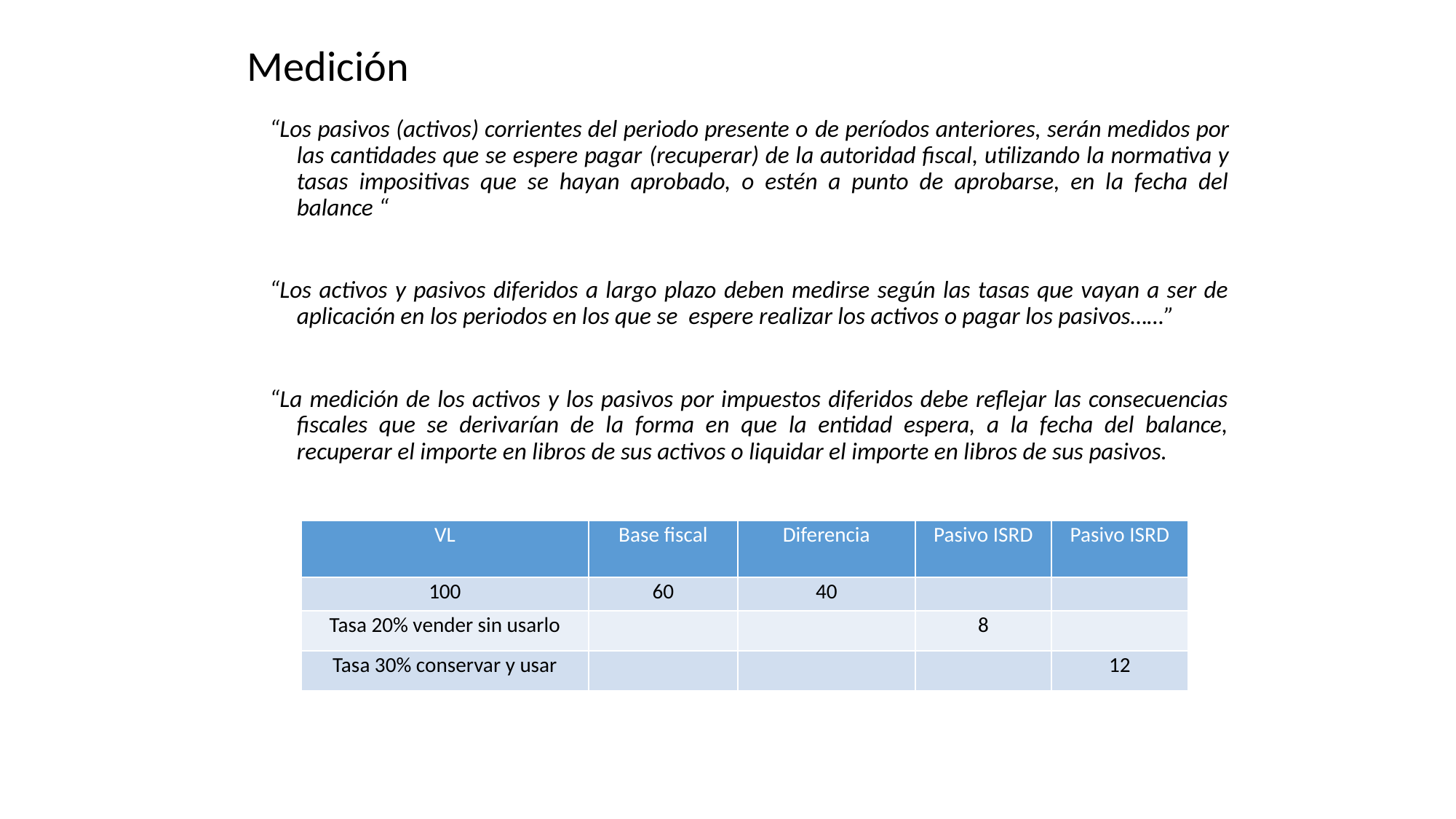

# Medición
“Los pasivos (activos) corrientes del periodo presente o de períodos anteriores, serán medidos por las cantidades que se espere pagar (recuperar) de la autoridad fiscal, utilizando la normativa y tasas impositivas que se hayan aprobado, o estén a punto de aprobarse, en la fecha del balance “

“Los activos y pasivos diferidos a largo plazo deben medirse según las tasas que vayan a ser de aplicación en los periodos en los que se  espere realizar los activos o pagar los pasivos……”

“La medición de los activos y los pasivos por impuestos diferidos debe reflejar las consecuencias fiscales que se derivarían de la forma en que la entidad espera, a la fecha del balance, recuperar el importe en libros de sus activos o liquidar el importe en libros de sus pasivos.

| VL | Base fiscal | Diferencia | Pasivo ISRD | Pasivo ISRD |
| --- | --- | --- | --- | --- |
| 100 | 60 | 40 |  |  |
| Tasa 20% vender sin usarlo |  |  | 8 |  |
| Tasa 30% conservar y usar |  |  |  | 12 |